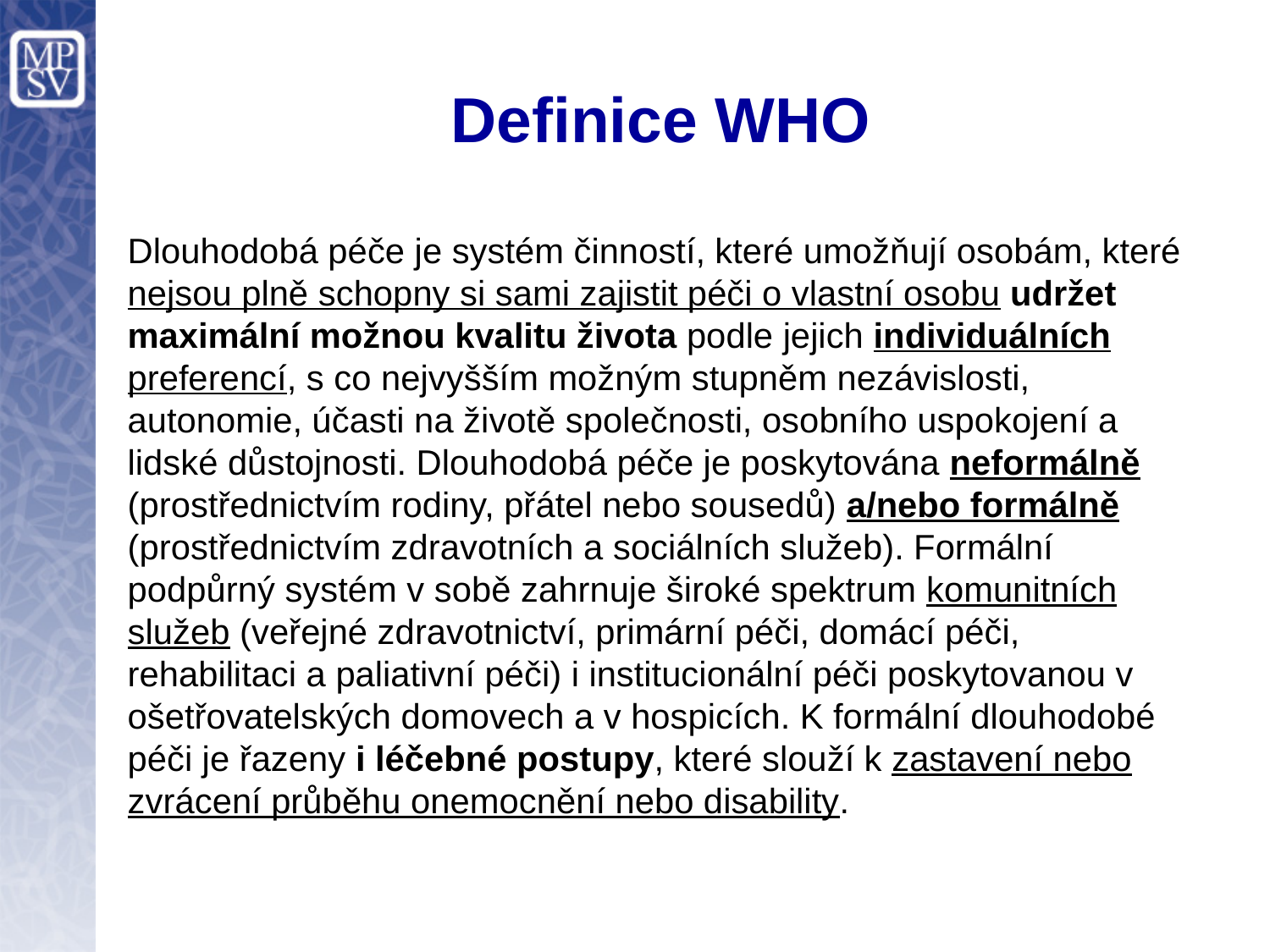

# Definice WHO
Dlouhodobá péče je systém činností, které umožňují osobám, které nejsou plně schopny si sami zajistit péči o vlastní osobu udržet maximální možnou kvalitu života podle jejich individuálních preferencí, s co nejvyšším možným stupněm nezávislosti, autonomie, účasti na životě společnosti, osobního uspokojení a lidské důstojnosti. Dlouhodobá péče je poskytována neformálně (prostřednictvím rodiny, přátel nebo sousedů) a/nebo formálně (prostřednictvím zdravotních a sociálních služeb). Formální podpůrný systém v sobě zahrnuje široké spektrum komunitních služeb (veřejné zdravotnictví, primární péči, domácí péči, rehabilitaci a paliativní péči) i institucionální péči poskytovanou v ošetřovatelských domovech a v hospicích. K formální dlouhodobé péči je řazeny i léčebné postupy, které slouží k zastavení nebo zvrácení průběhu onemocnění nebo disability.